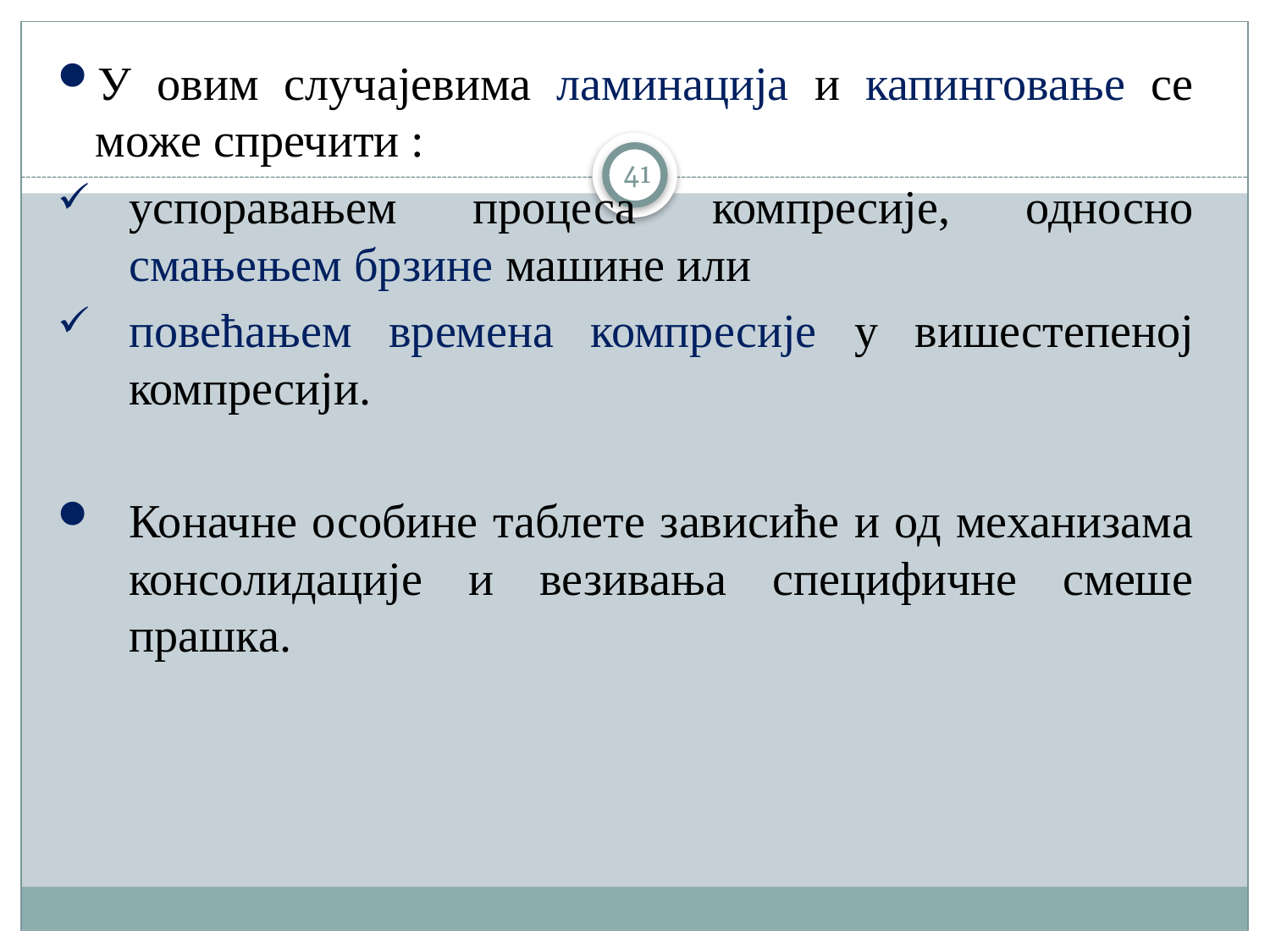

У овим случајевима ламинација и капинговање се може спречити :
успоравањем процеса компресије, односно смањењем брзине машине или
повећањем времена компресије у вишестепеној компресији.

Коначне особине таблете зависиће и од механизама консолидације и везивања специфичне смеше прашка.

41